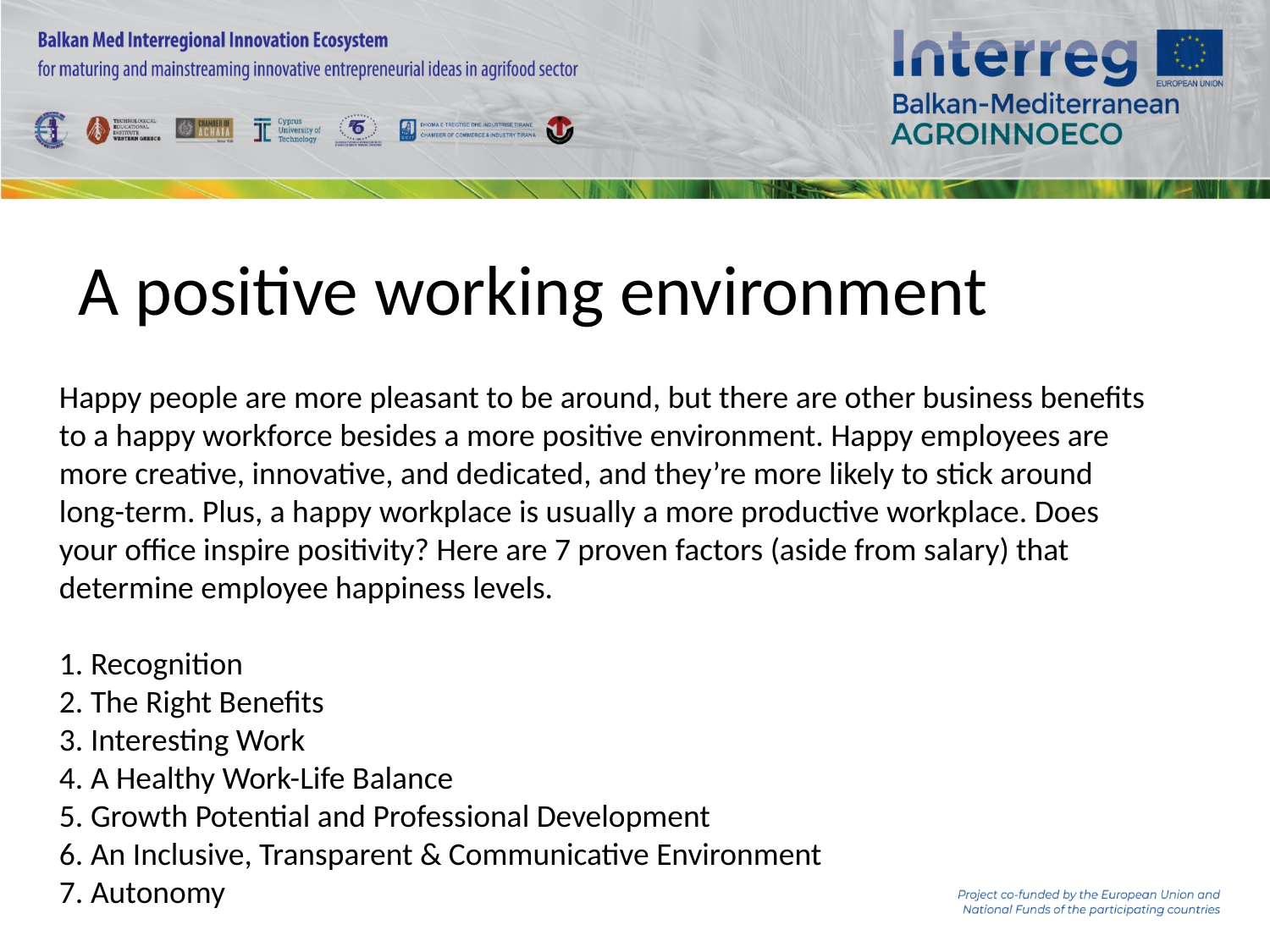

A positive working environment
Happy people are more pleasant to be around, but there are other business benefits to a happy workforce besides a more positive environment. Happy employees are more creative, innovative, and dedicated, and they’re more likely to stick around long-term. Plus, a happy workplace is usually a more productive workplace. Does your office inspire positivity? Here are 7 proven factors (aside from salary) that determine employee happiness levels.

1. Recognition
2. The Right Benefits
3. Interesting Work
4. A Healthy Work-Life Balance
5. Growth Potential and Professional Development
6. An Inclusive, Transparent & Communicative Environment
7. Autonomy